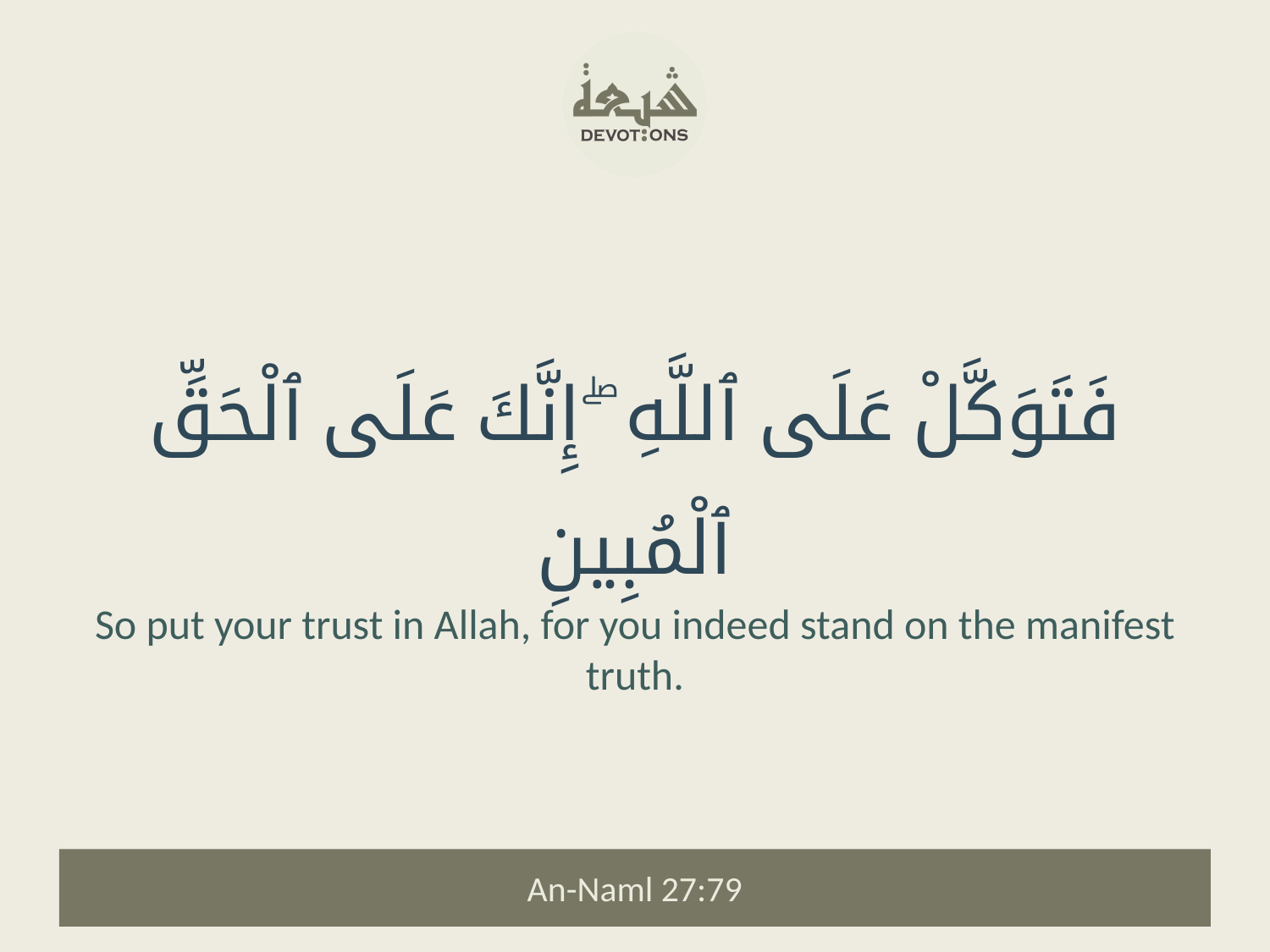

فَتَوَكَّلْ عَلَى ٱللَّهِ ۖ إِنَّكَ عَلَى ٱلْحَقِّ ٱلْمُبِينِ
So put your trust in Allah, for you indeed stand on the manifest truth.
An-Naml 27:79